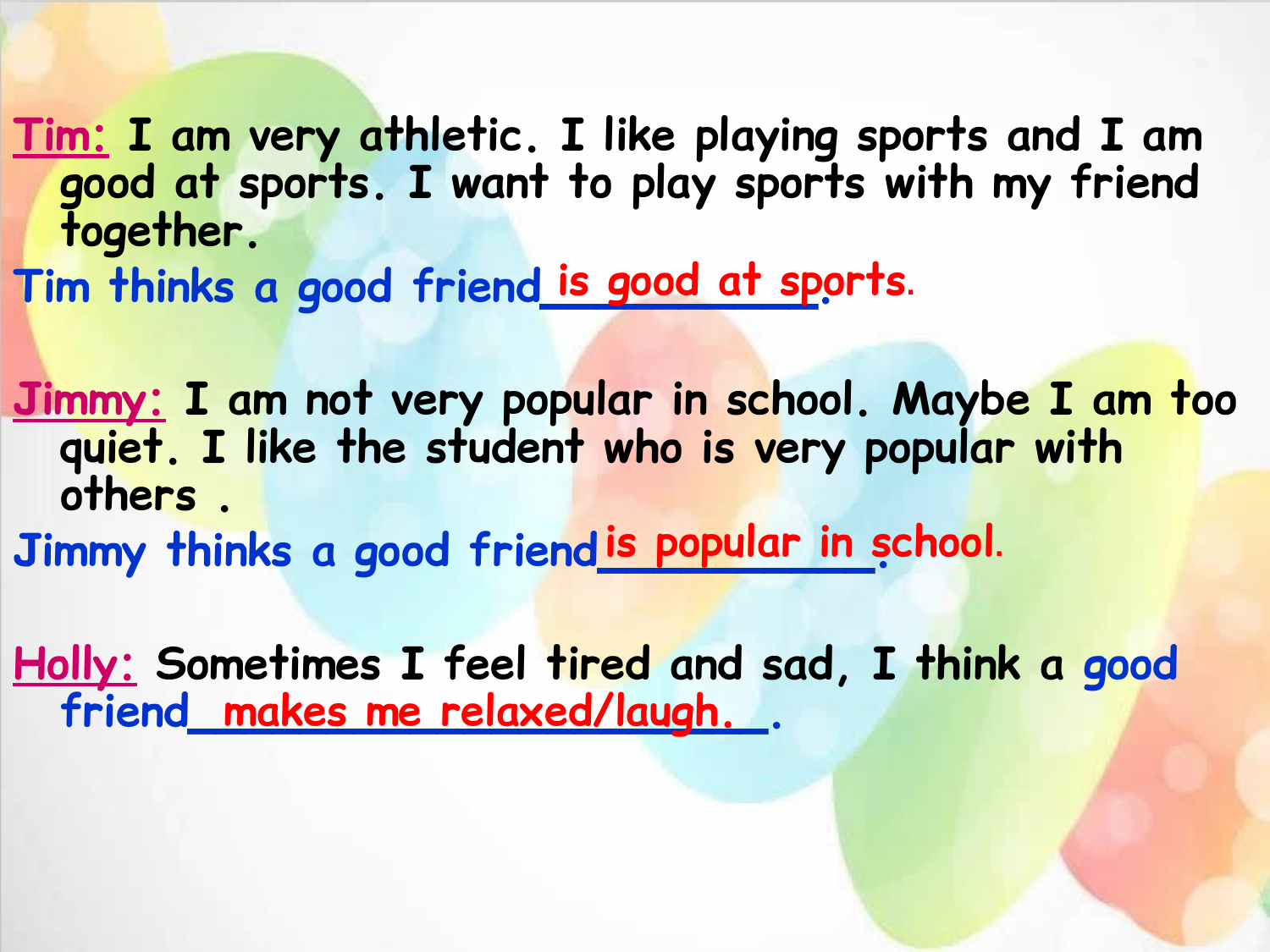

Tim: I am very athletic. I like playing sports and I am good at sports. I want to play sports with my friend together.
Tim thinks a good friend__________.

Jimmy: I am not very popular in school. Maybe I am too quiet. I like the student who is very popular with others .
Jimmy thinks a good friend__________.

Holly: Sometimes I feel tired and sad, I think a good friend_____________________.
is good at sports.
is popular in school.
makes me relaxed/laugh.